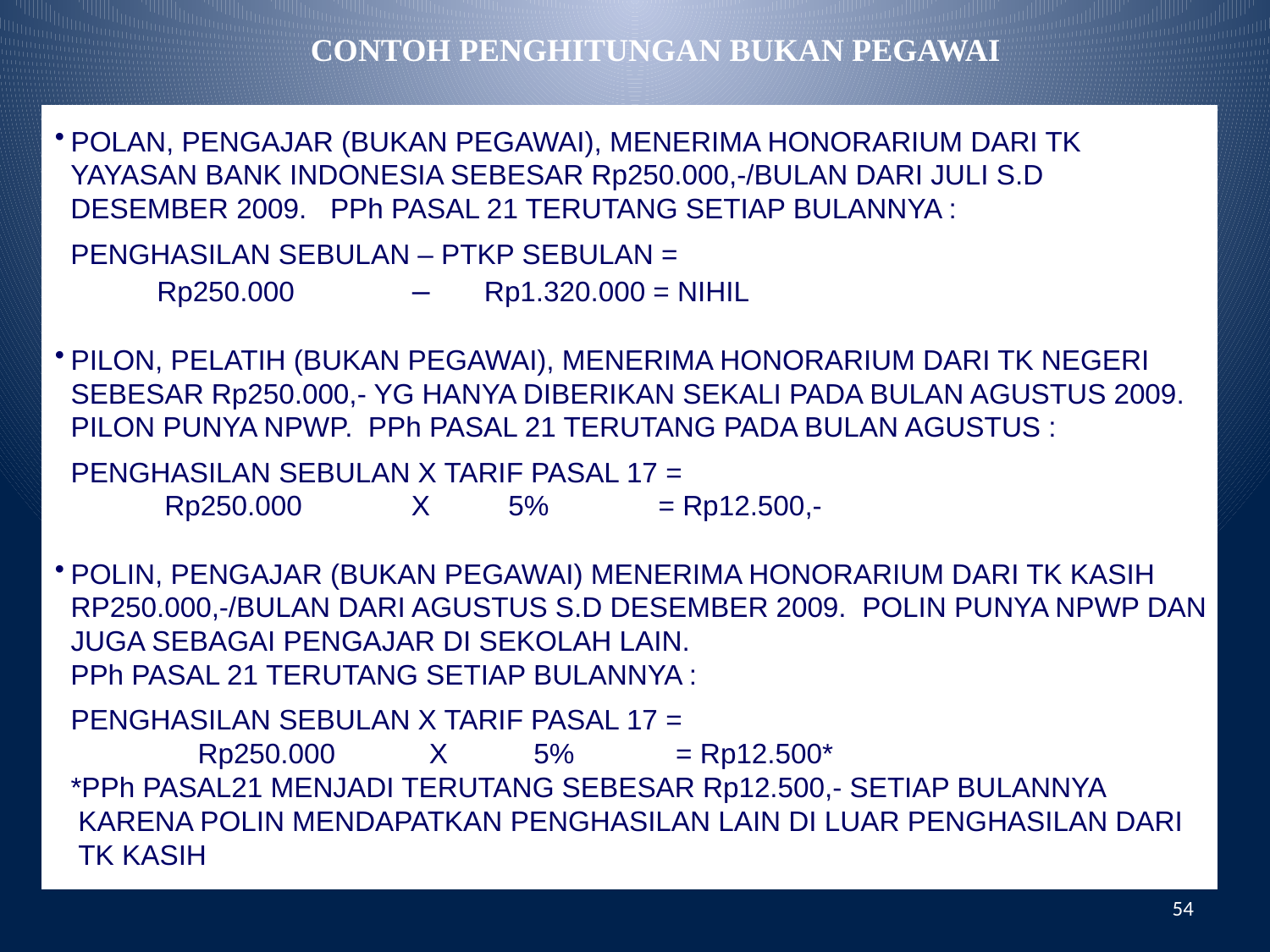

CONTOH PENGHITUNGAN BUKAN PEGAWAI
POLAN, PENGAJAR (BUKAN PEGAWAI), MENERIMA HONORARIUM DARI TK
  YAYASAN BANK INDONESIA SEBESAR Rp250.000,-/BULAN DARI JULI S.D
  DESEMBER 2009.   PPh PASAL 21 TERUTANG SETIAP BULANNYA :
  PENGHASILAN SEBULAN – PTKP SEBULAN =
	           Rp250.000               –       Rp1.320.000 = NIHIL

PILON, PELATIH (BUKAN PEGAWAI), MENERIMA HONORARIUM DARI TK NEGERI
	SEBESAR Rp250.000,- YG HANYA DIBERIKAN SEKALI PADA BULAN AGUSTUS 2009.
	PILON PUNYA NPWP.  PPh PASAL 21 TERUTANG PADA BULAN AGUSTUS :
	PENGHASILAN SEBULAN X TARIF PASAL 17 =
              Rp250.000              X          5%              = Rp12.500,-

POLIN, PENGAJAR (BUKAN PEGAWAI) MENERIMA HONORARIUM DARI TK KASIH
	RP250.000,-/BULAN DARI AGUSTUS S.D DESEMBER 2009.  POLIN PUNYA NPWP DAN
	JUGA SEBAGAI PENGAJAR DI SEKOLAH LAIN.
  PPh PASAL 21 TERUTANG SETIAP BULANNYA :
	PENGHASILAN SEBULAN X TARIF PASAL 17 =
		Rp250.000            X           5%             = Rp12.500*
	*PPh PASAL21 MENJADI TERUTANG SEBESAR Rp12.500,- SETIAP BULANNYA
   KARENA POLIN MENDAPATKAN PENGHASILAN LAIN DI LUAR PENGHASILAN DARI
   TK KASIH
54